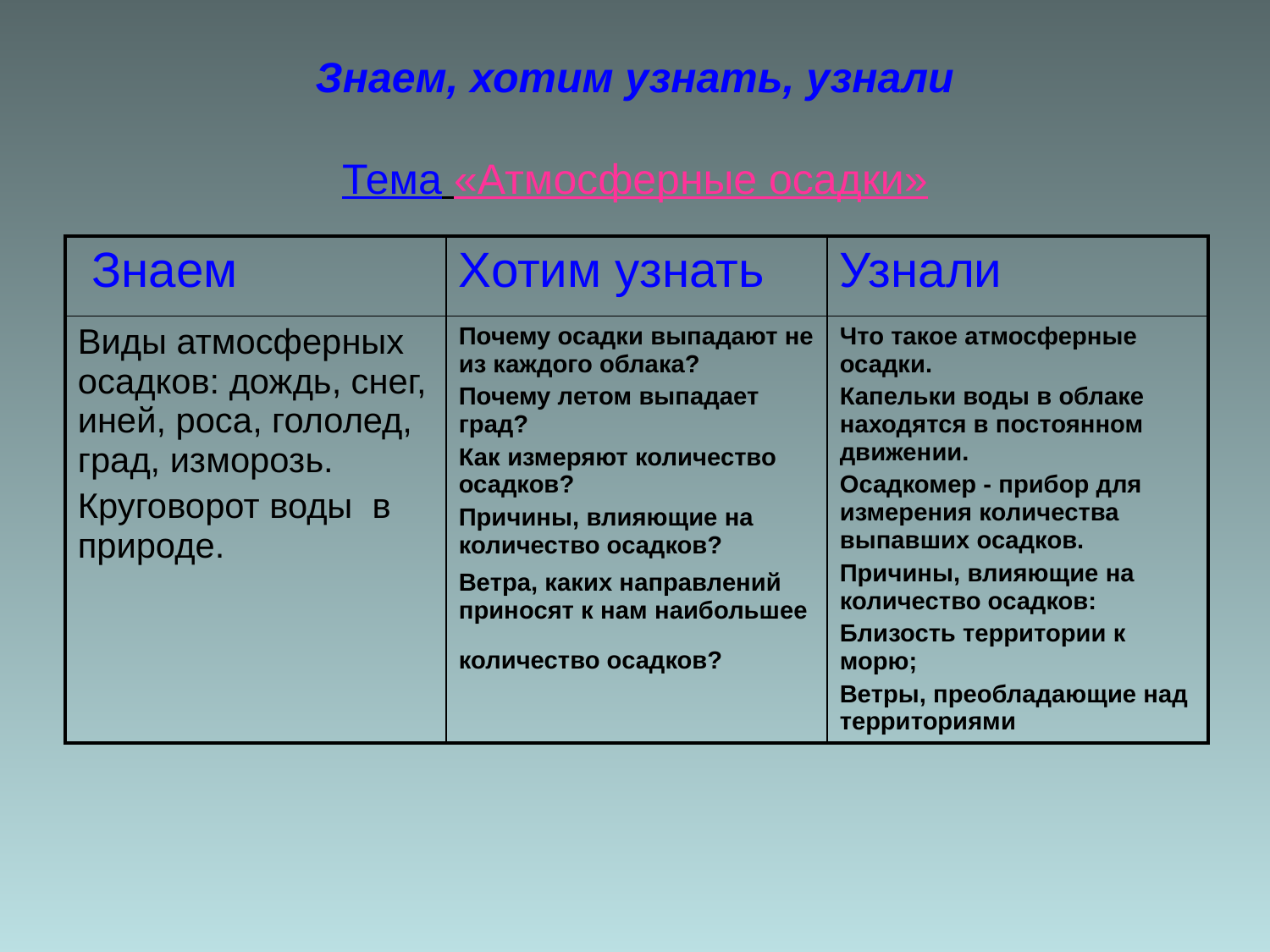

# Знаем, хотим узнать, узнали Тема «Атмосферные осадки»
| Знаем | Хотим узнать | Узнали |
| --- | --- | --- |
| Виды атмосферных осадков: дождь, снег, иней, роса, гололед, град, изморозь. Круговорот воды в природе. | Почему осадки выпадают не из каждого облака? Почему летом выпадает град? Как измеряют количество осадков? Причины, влияющие на количество осадков? Ветра, каких направлений приносят к нам наибольшее количество осадков? | Что такое атмосферные осадки. Капельки воды в облаке находятся в постоянном движении. Осадкомер - прибор для измерения количества выпавших осадков. Причины, влияющие на количество осадков: Близость территории к морю; Ветры, преобладающие над территориями |